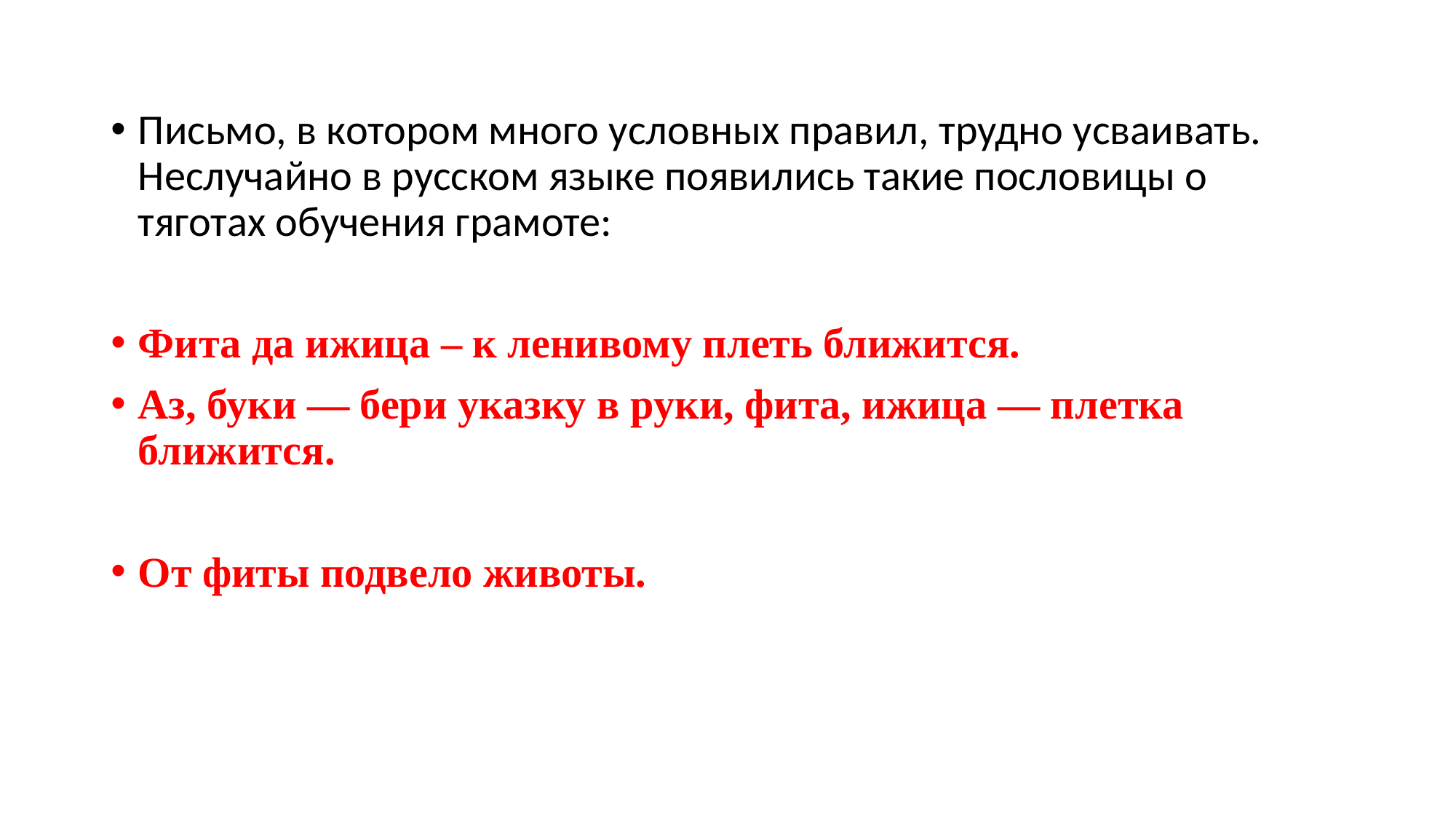

#
Письмо, в котором много условных правил, трудно усваивать. Неслучайно в русском языке появились такие пословицы о тяготах обучения грамоте:

Фита да ижица – к ленивому плеть ближится.
Аз, буки — бери указку в руки, фита, ижица — плетка ближится.

От фиты подвело животы.